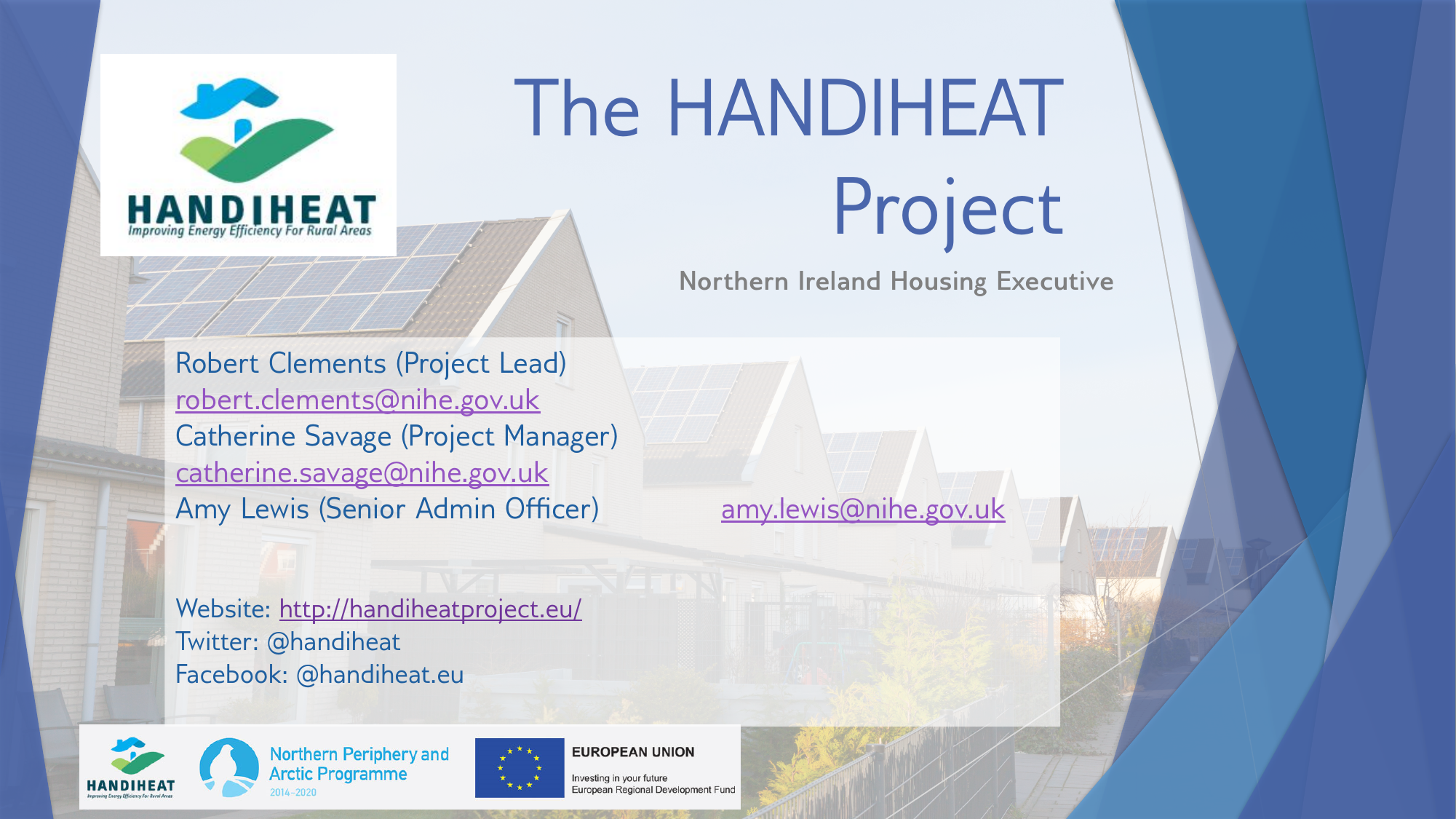

# The HANDIHEAT Project
Northern Ireland Housing Executive

Robert Clements (Project Lead)		robert.clements@nihe.gov.uk
Catherine Savage (Project Manager) 	catherine.savage@nihe.gov.uk
Amy Lewis (Senior Admin Officer)		amy.lewis@nihe.gov.uk

Website: http://handiheatproject.eu/
Twitter: @handiheat
Facebook: @handiheat.eu